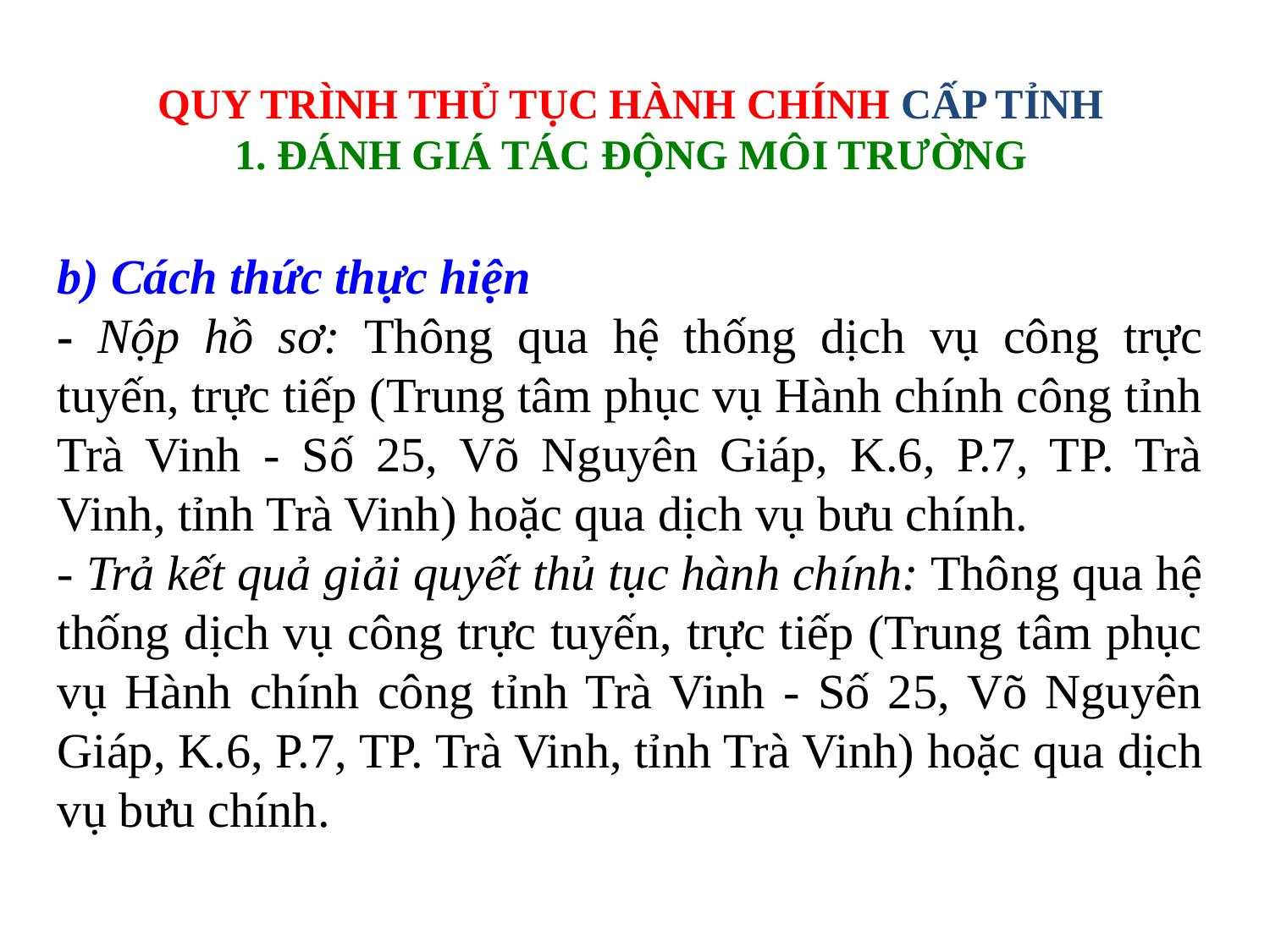

QUY TRÌNH THỦ TỤC HÀNH CHÍNH CẤP TỈNH
1. ĐÁNH GIÁ TÁC ĐỘNG MÔI TRƯỜNG
b) Cách thức thực hiện
- Nộp hồ sơ: Thông qua hệ thống dịch vụ công trực tuyến, trực tiếp (Trung tâm phục vụ Hành chính công tỉnh Trà Vinh - Số 25, Võ Nguyên Giáp, K.6, P.7, TP. Trà Vinh, tỉnh Trà Vinh) hoặc qua dịch vụ bưu chính.
- Trả kết quả giải quyết thủ tục hành chính: Thông qua hệ thống dịch vụ công trực tuyến, trực tiếp (Trung tâm phục vụ Hành chính công tỉnh Trà Vinh - Số 25, Võ Nguyên Giáp, K.6, P.7, TP. Trà Vinh, tỉnh Trà Vinh) hoặc qua dịch vụ bưu chính.